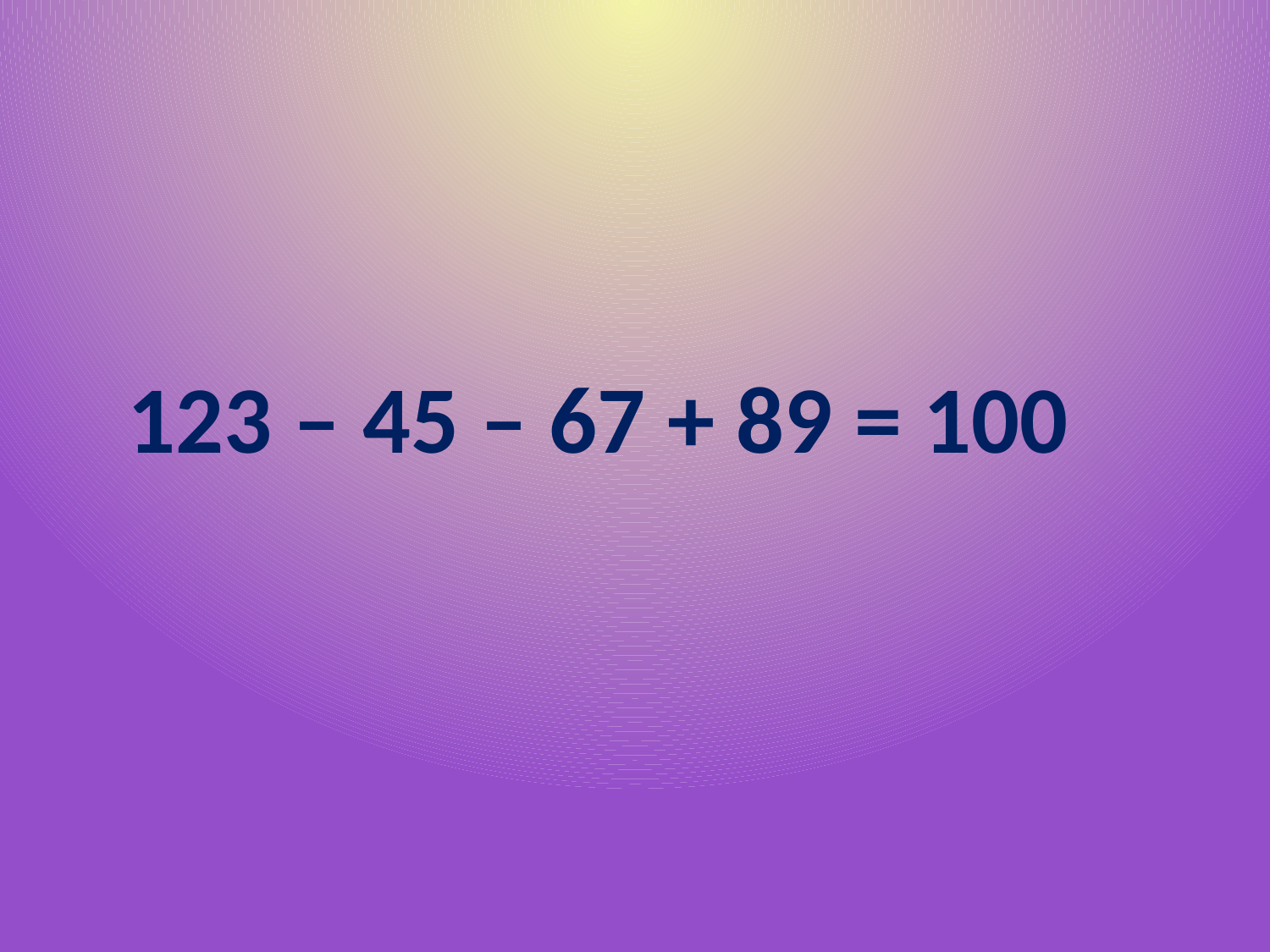

123 – 45 – 67 + 89 = 100